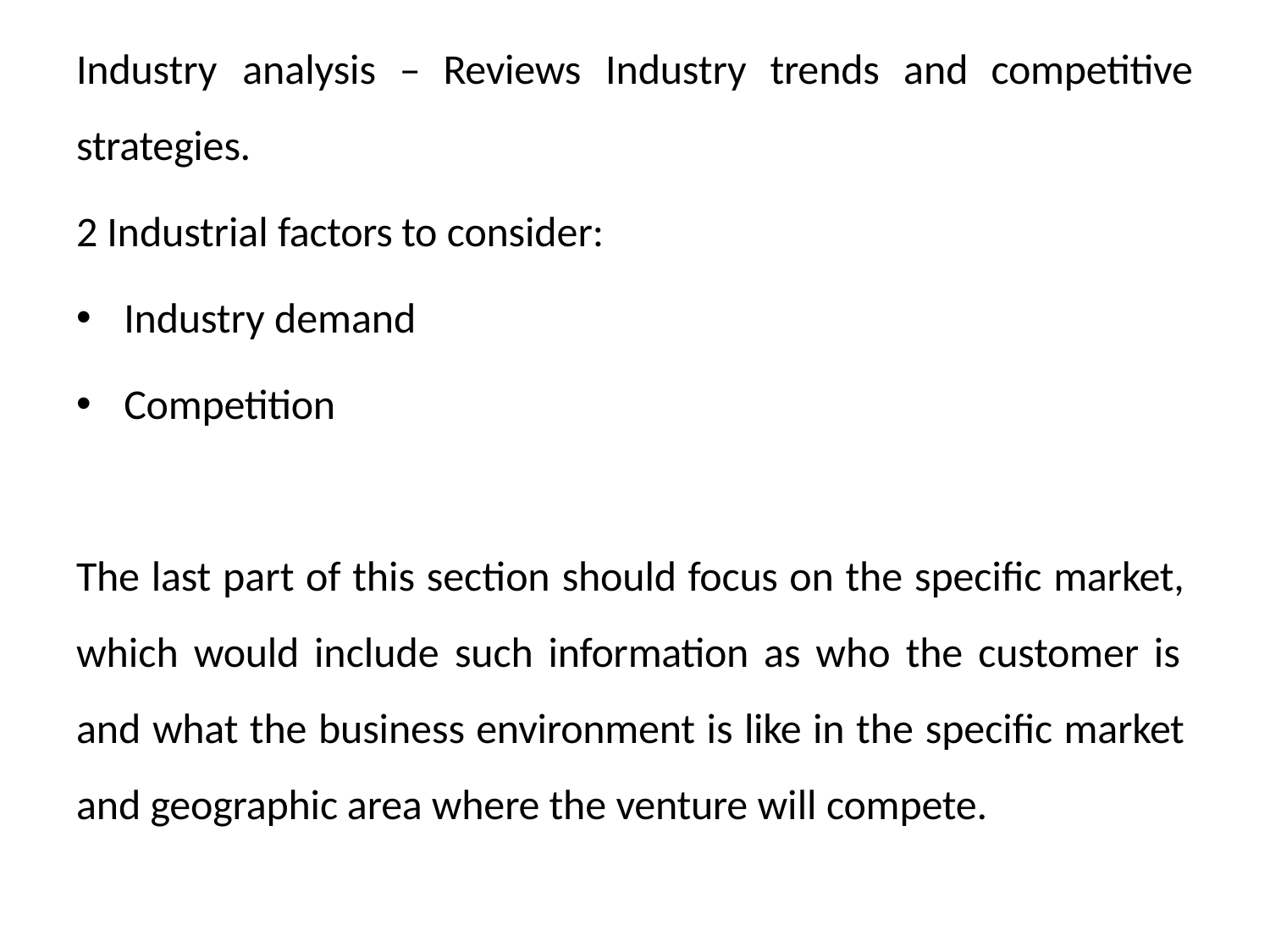

Industry	analysis	–	Reviews	Industry	trends	and	competitive
strategies.
2 Industrial factors to consider:
Industry demand
Competition

The last part of this section should focus on the specific market,  which would include such information as who the customer is  and what the business environment is like in the specific market  and geographic area where the venture will compete.